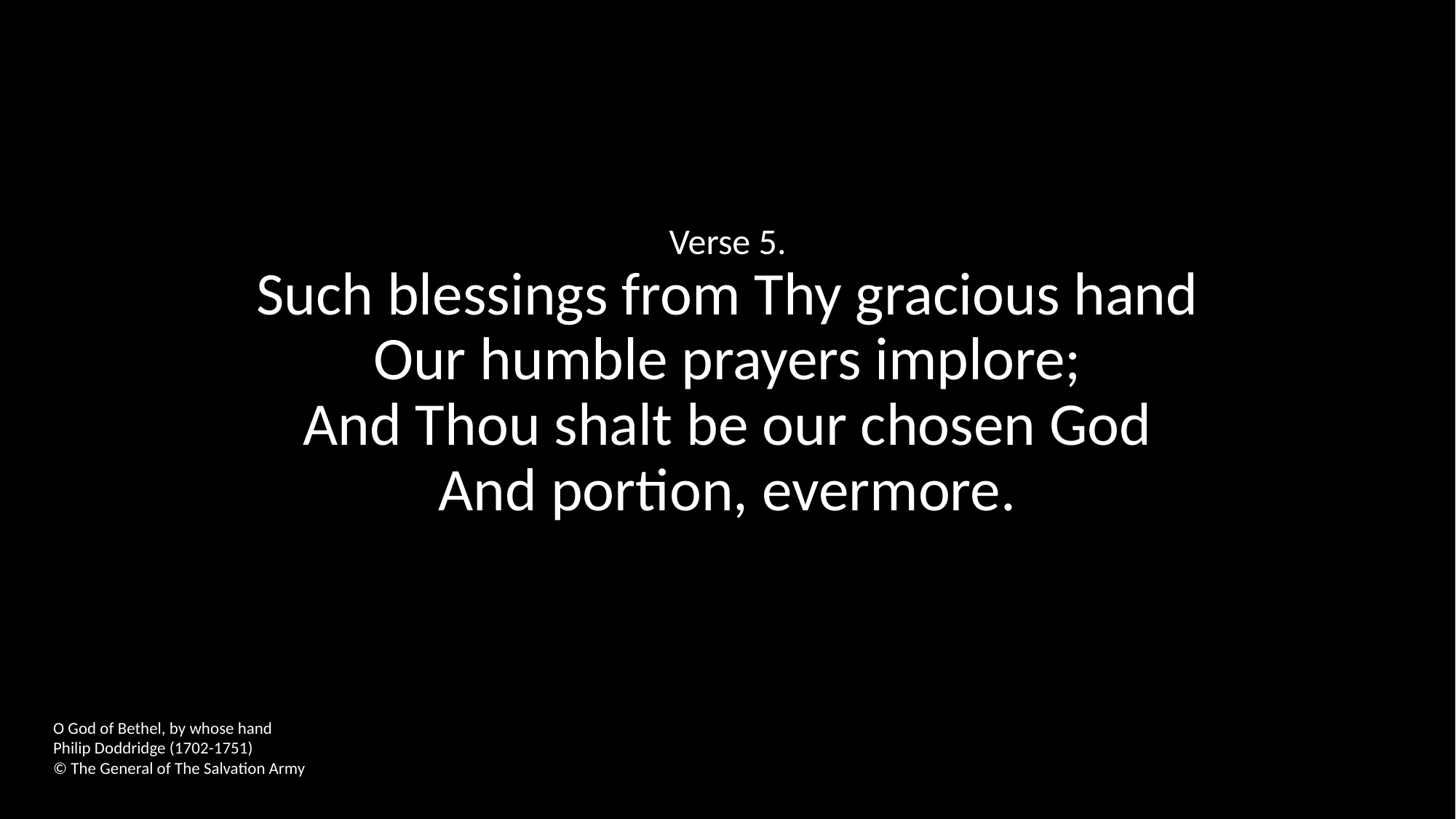

Verse 5.
Such blessings from Thy gracious hand
Our humble prayers implore;
And Thou shalt be our chosen God
And portion, evermore.
O God of Bethel, by whose hand
Philip Doddridge (1702-1751)
© The General of The Salvation Army